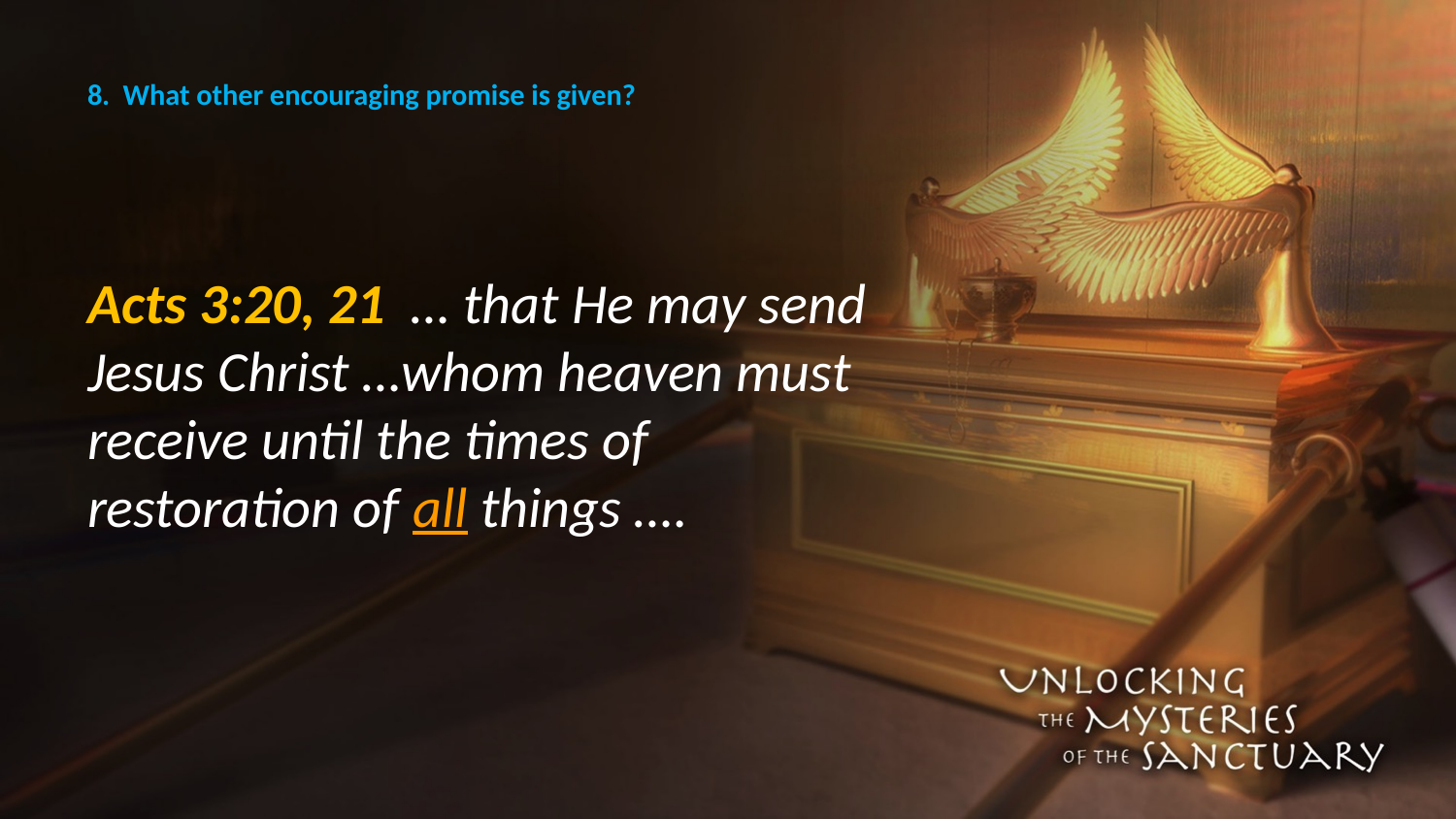

# 8.  What other encouraging promise is given?

Acts 3:20, 21  … that He may send Jesus Christ …whom heaven must receive until the times of restoration of all things ….